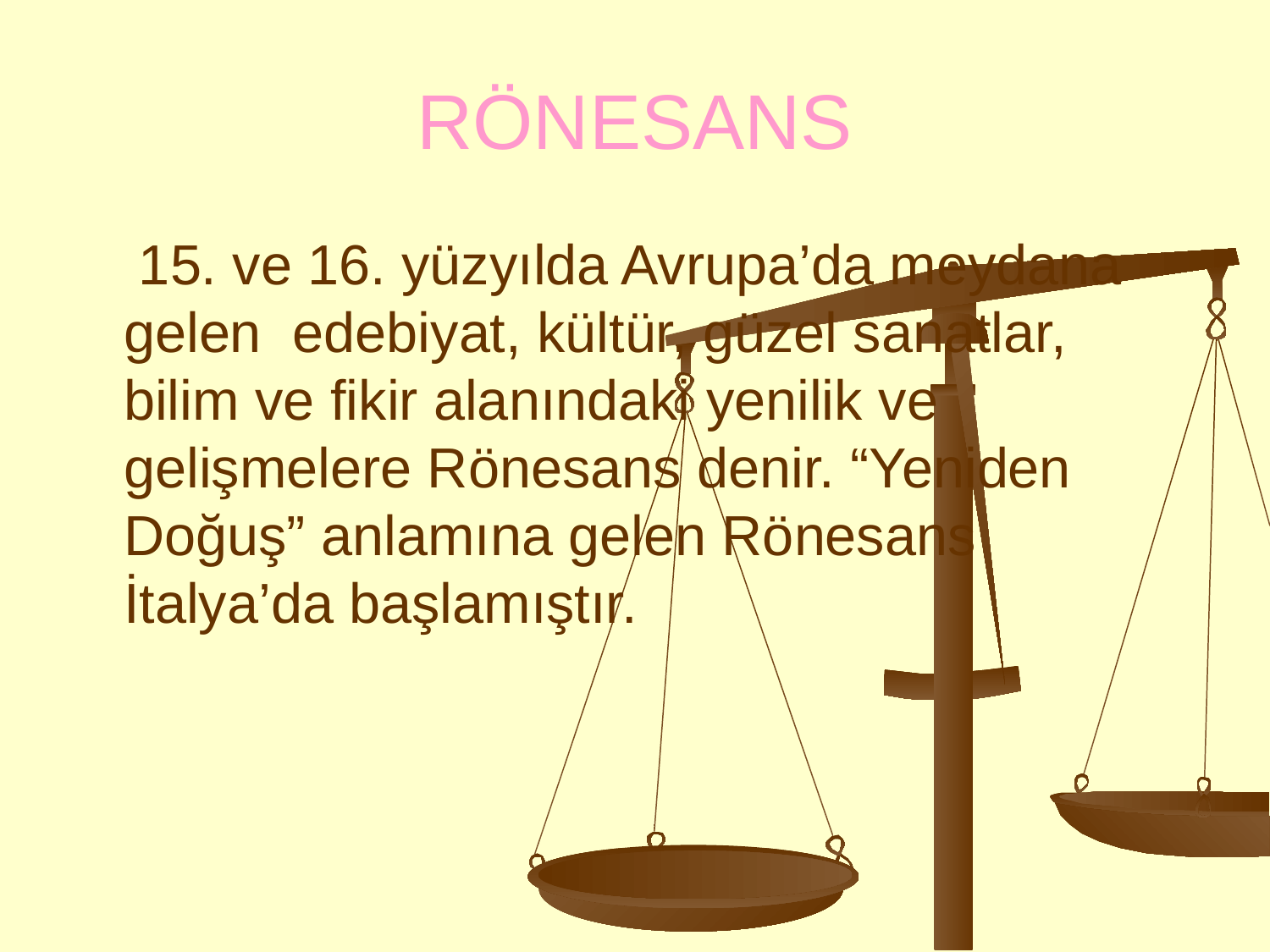

# RÖNESANS
    15. ve 16. yüzyılda Avrupa’da meydana gelen  edebiyat, kültür, güzel sanatlar, bilim ve fikir alanındaki yenilik ve gelişmelere Rönesans denir. “Yeniden Doğuş” anlamına gelen Rönesans İtalya’da başlamıştır.